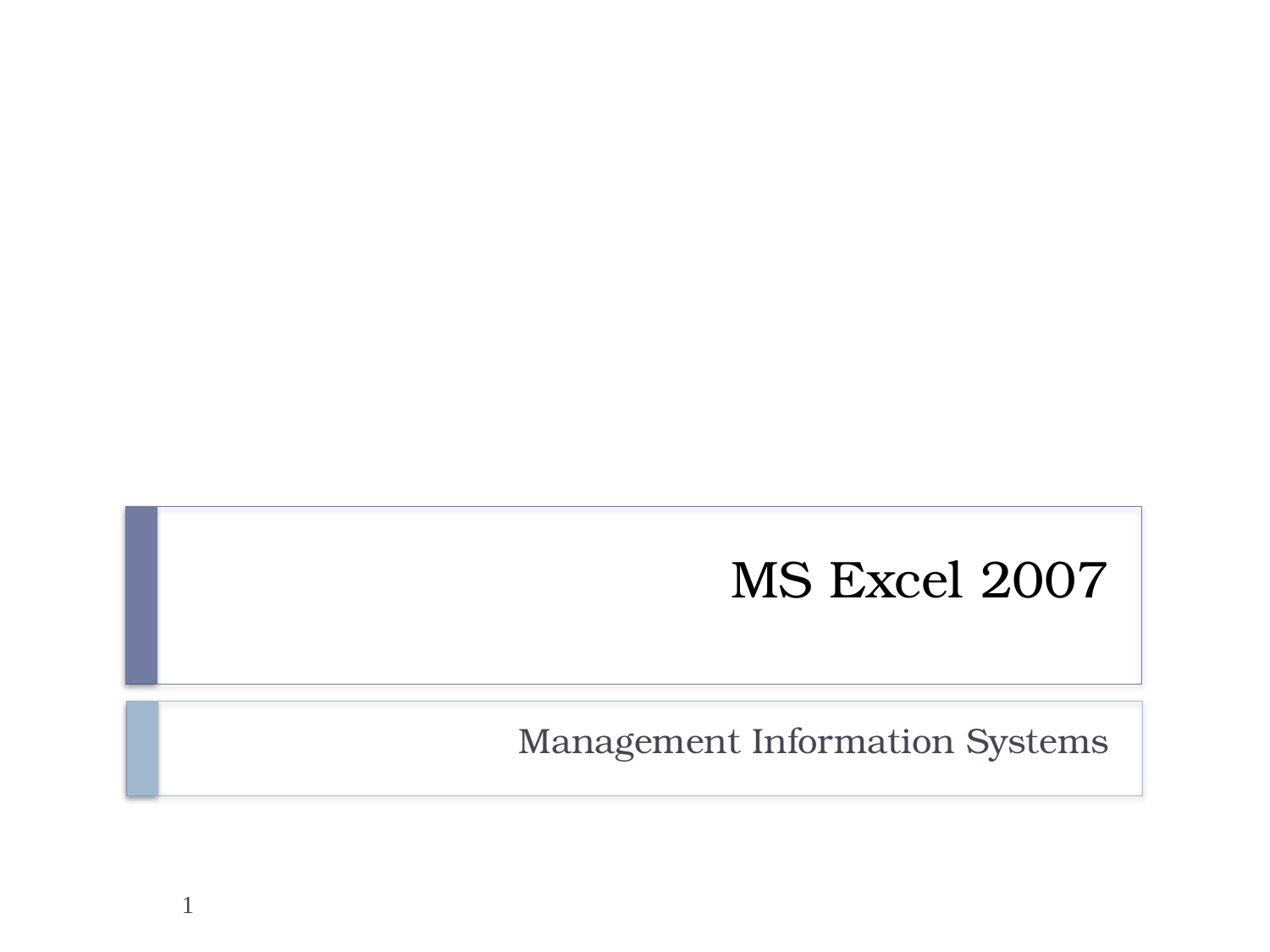

# MS Excel 2007
Management Information Systems

1